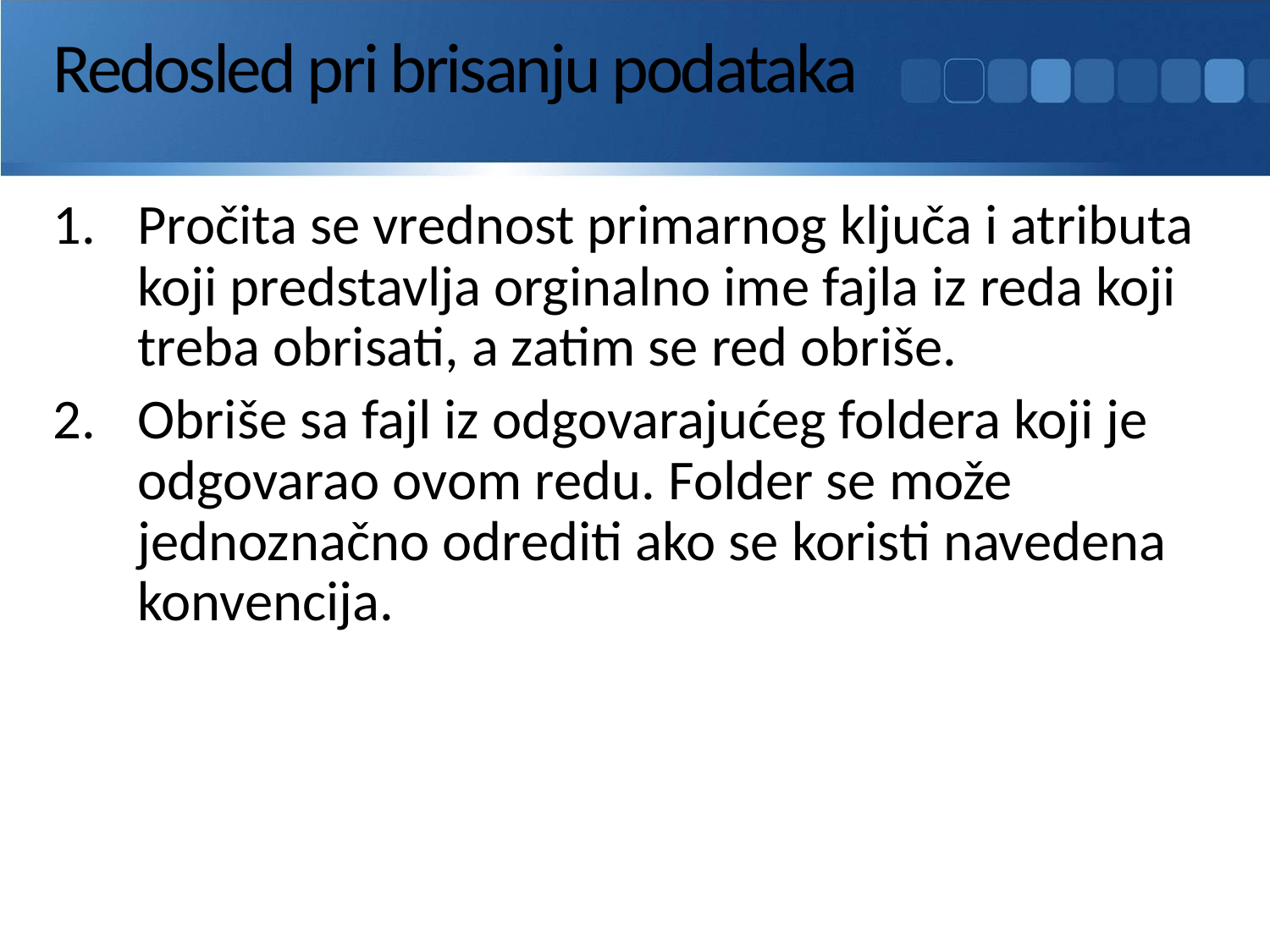

# Redosled pri brisanju podataka
Pročita se vrednost primarnog ključa i atributa koji predstavlja orginalno ime fajla iz reda koji treba obrisati, a zatim se red obriše.
Obriše sa fajl iz odgovarajućeg foldera koji je odgovarao ovom redu. Folder se može jednoznačno odrediti ako se koristi navedena konvencija.